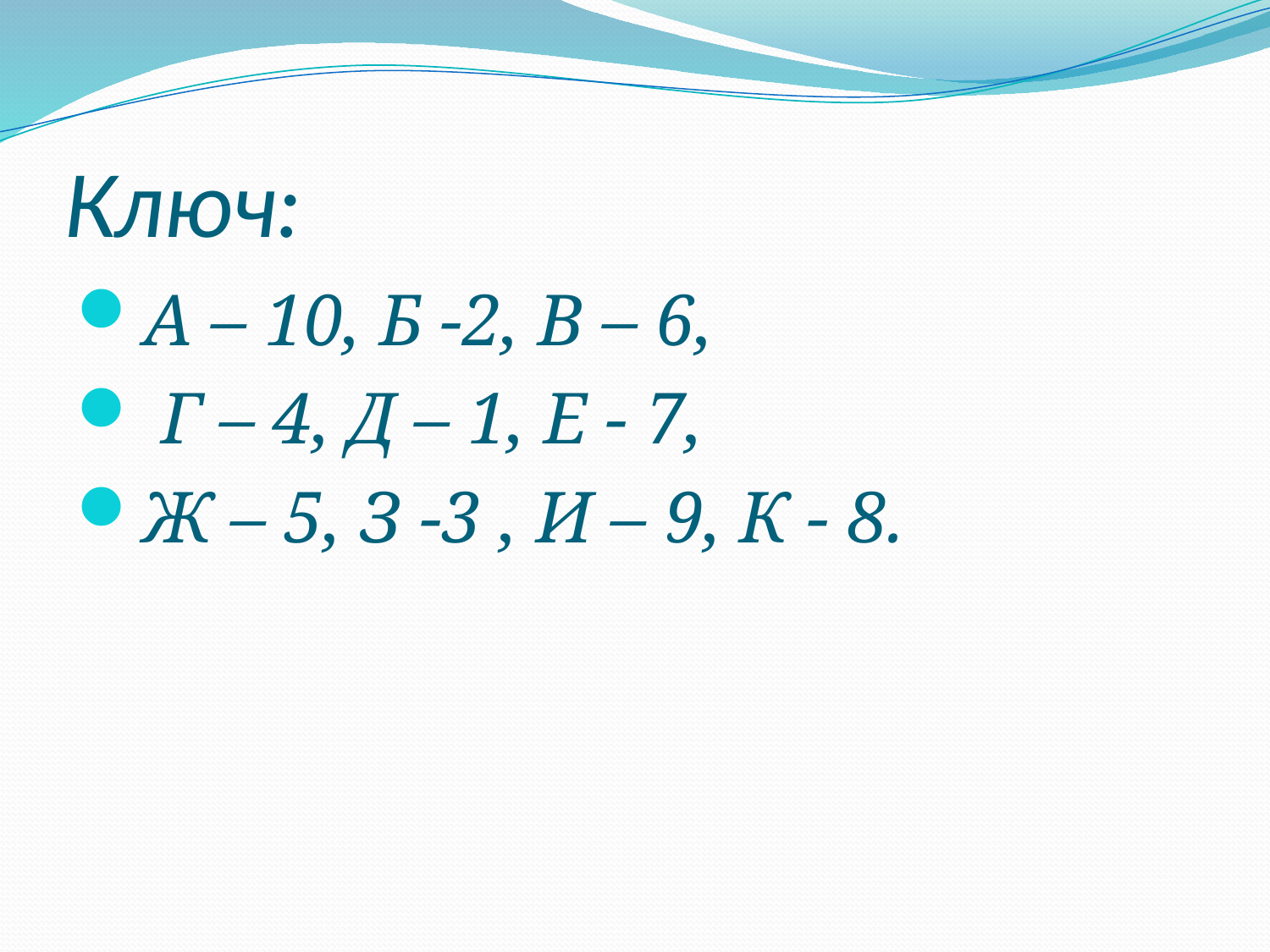

# Ключ:
А – 10, Б -2, В – 6,
 Г – 4, Д – 1, Е - 7,
Ж – 5, З -3 , И – 9, К - 8.